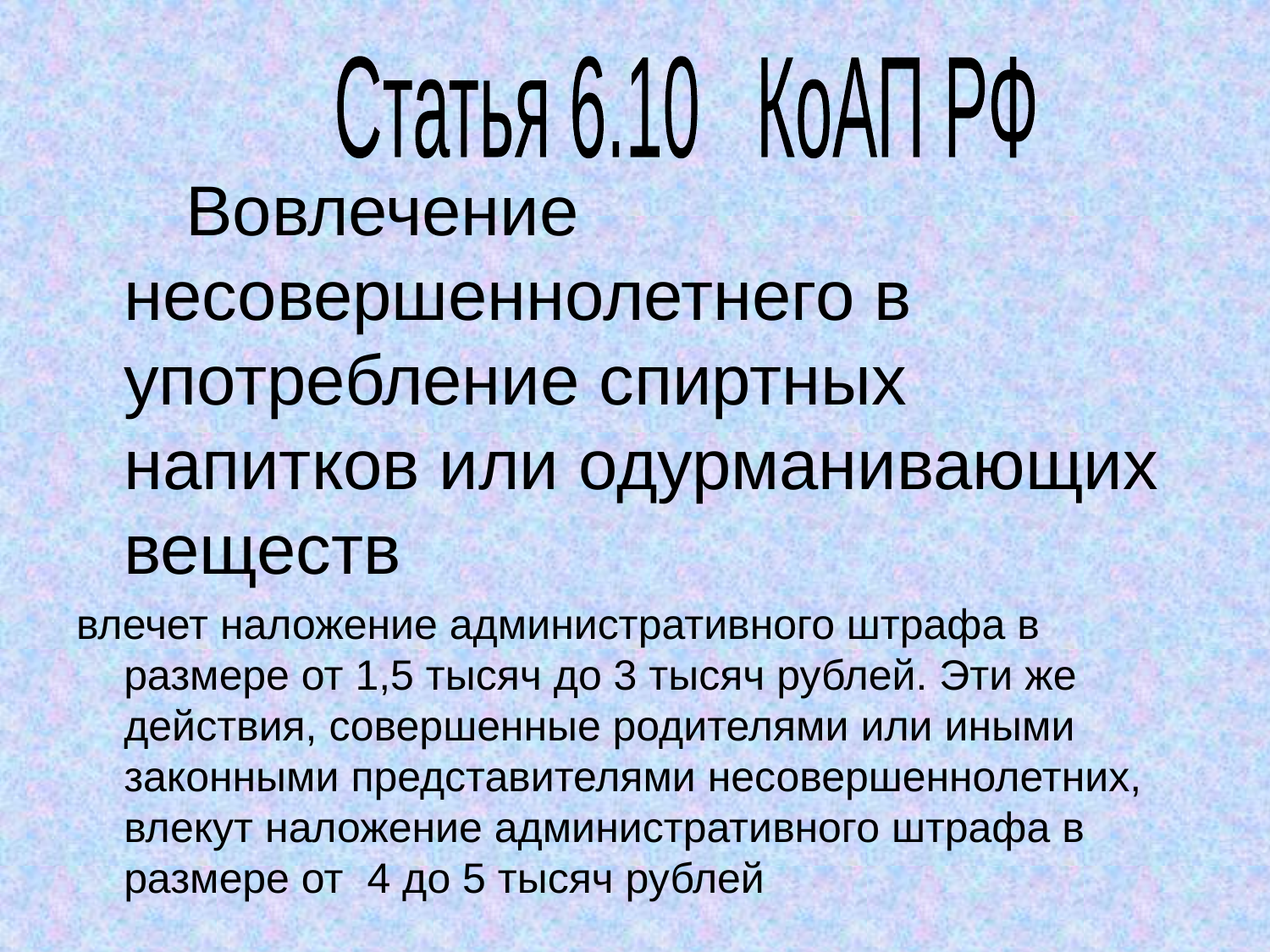

Статья 6.10   КоАП РФ
       Вовлечение несовершеннолетнего в употребление спиртных напитков или одурманивающих веществ
влечет наложение административного штрафа в размере от 1,5 тысяч до 3 тысяч рублей. Эти же действия, совершенные родителями или иными законными представителями несовершеннолетних, влекут наложение административного штрафа в размере от  4 до 5 тысяч рублей